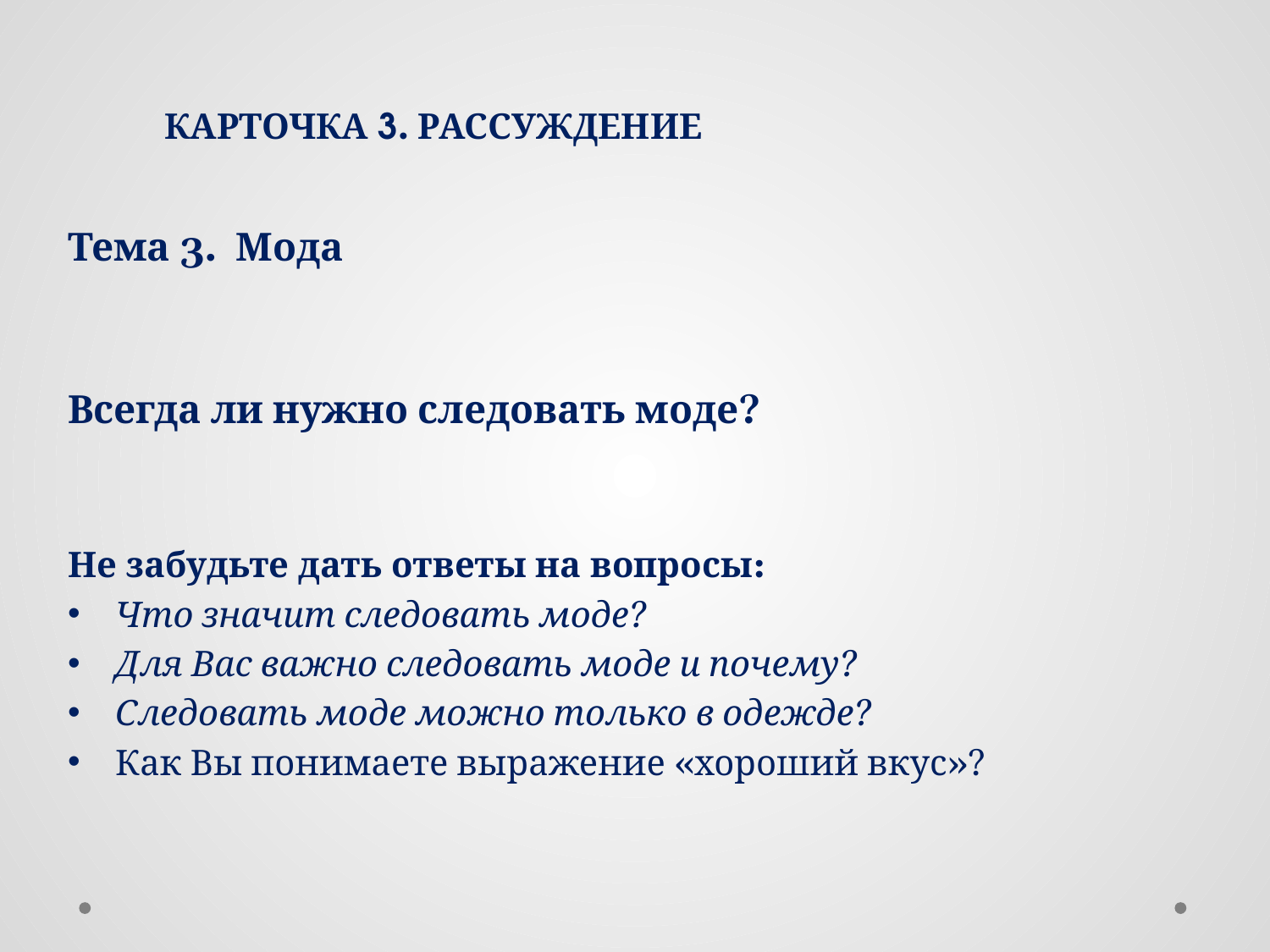

# Карточка 3. Рассуждение
Тема 3.  Мода

Всегда ли нужно следовать моде?

Не забудьте дать ответы на вопросы:
Что значит следовать моде?
Для Вас важно следовать моде и почему?
Следовать моде можно только в одежде?
Как Вы понимаете выражение «хороший вкус»?